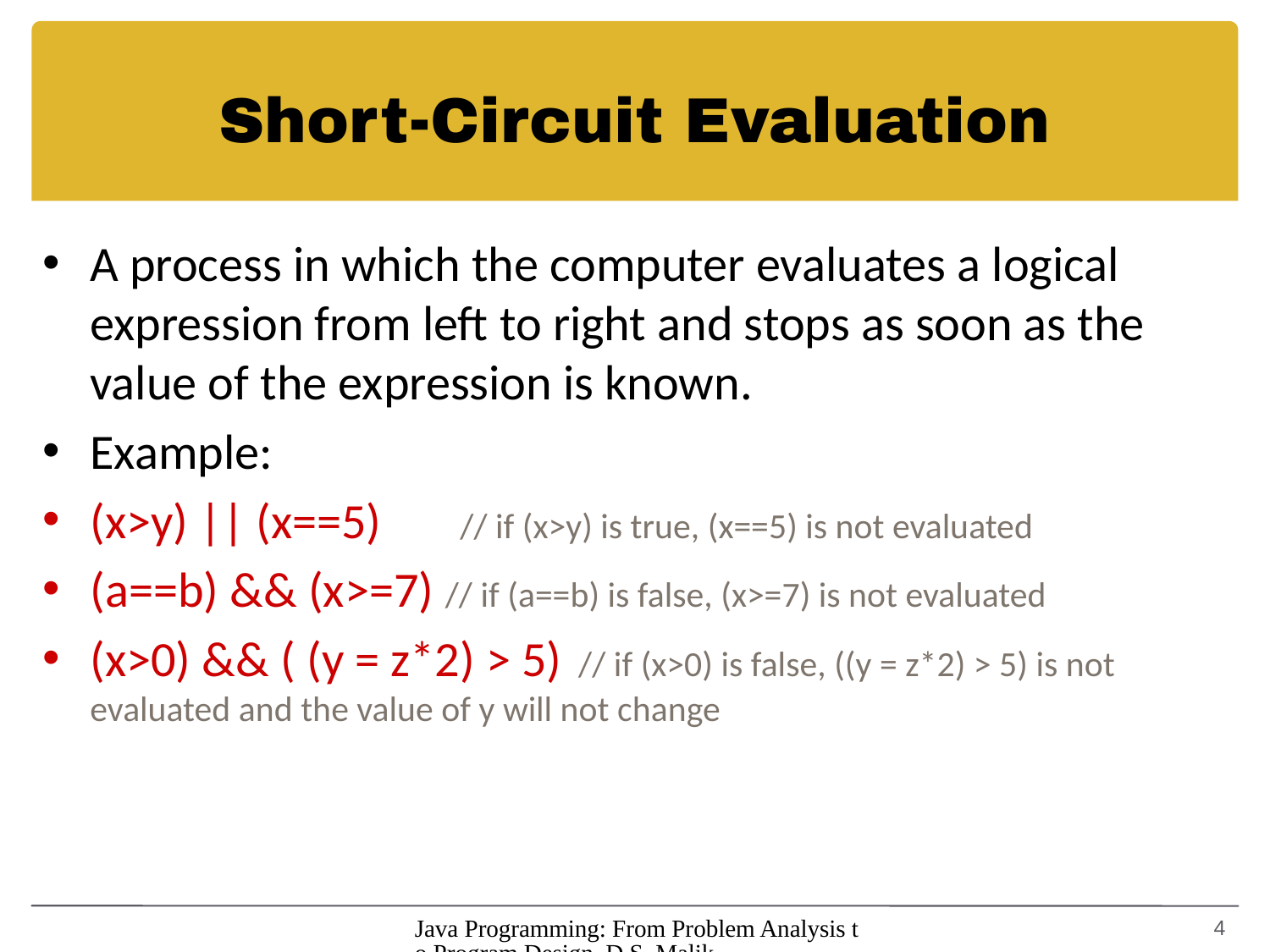

# Short-Circuit Evaluation
A process in which the computer evaluates a logical expression from left to right and stops as soon as the value of the expression is known.
Example:
(x>y) || (x==5)       // if (x>y) is true, (x==5) is not evaluated
(a==b) && (x>=7) // if (a==b) is false, (x>=7) is not evaluated
(x>0) && ( (y = z*2) > 5)  // if (x>0) is false, ((y = z*2) > 5) is not evaluated and the value of y will not change

Java Programming: From Problem Analysis to Program Design, D.S. Malik
4